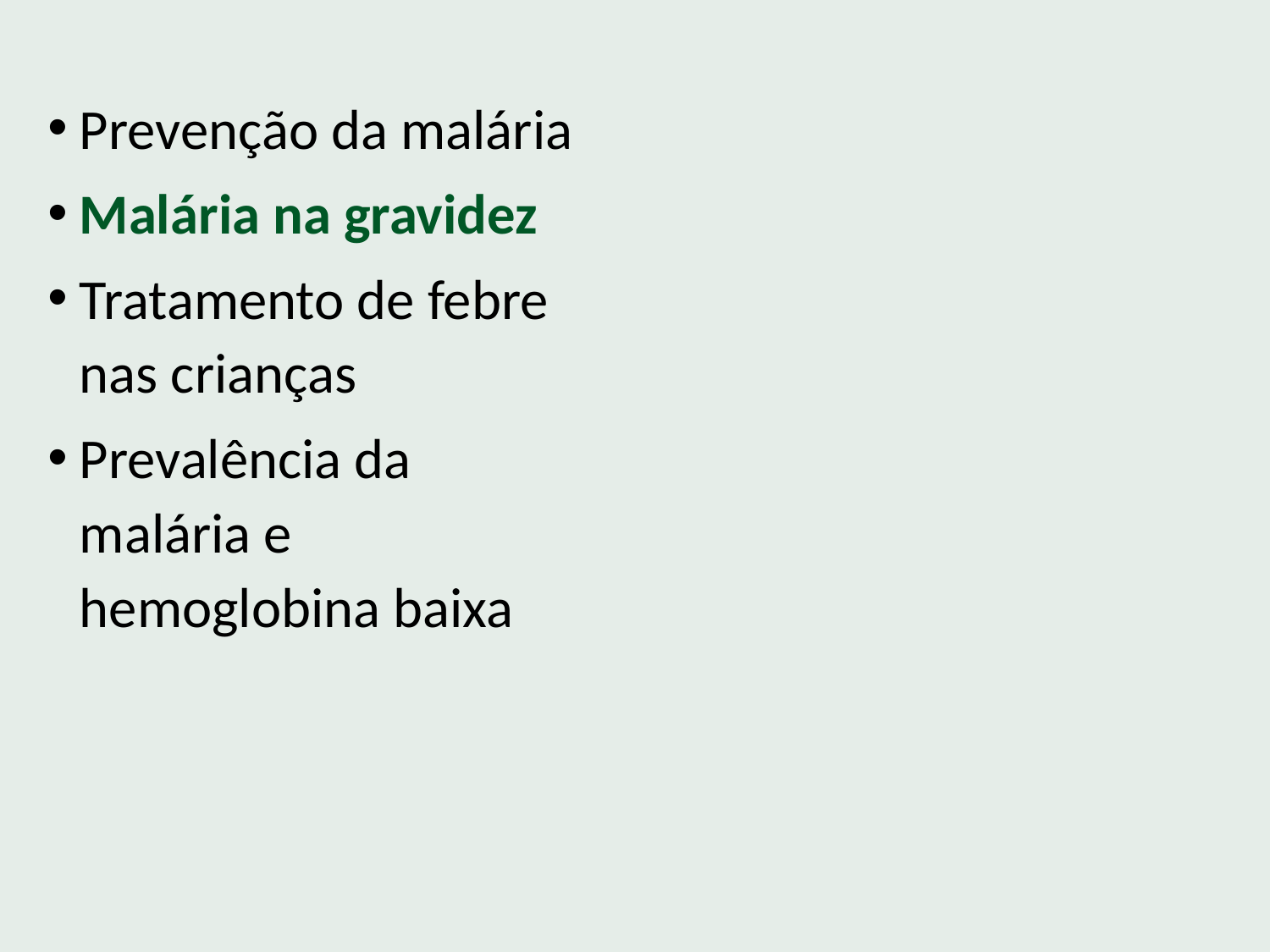

Prevenção da malária
Malária na gravidez
Tratamento de febre nas crianças
Prevalência da malária e hemoglobina baixa